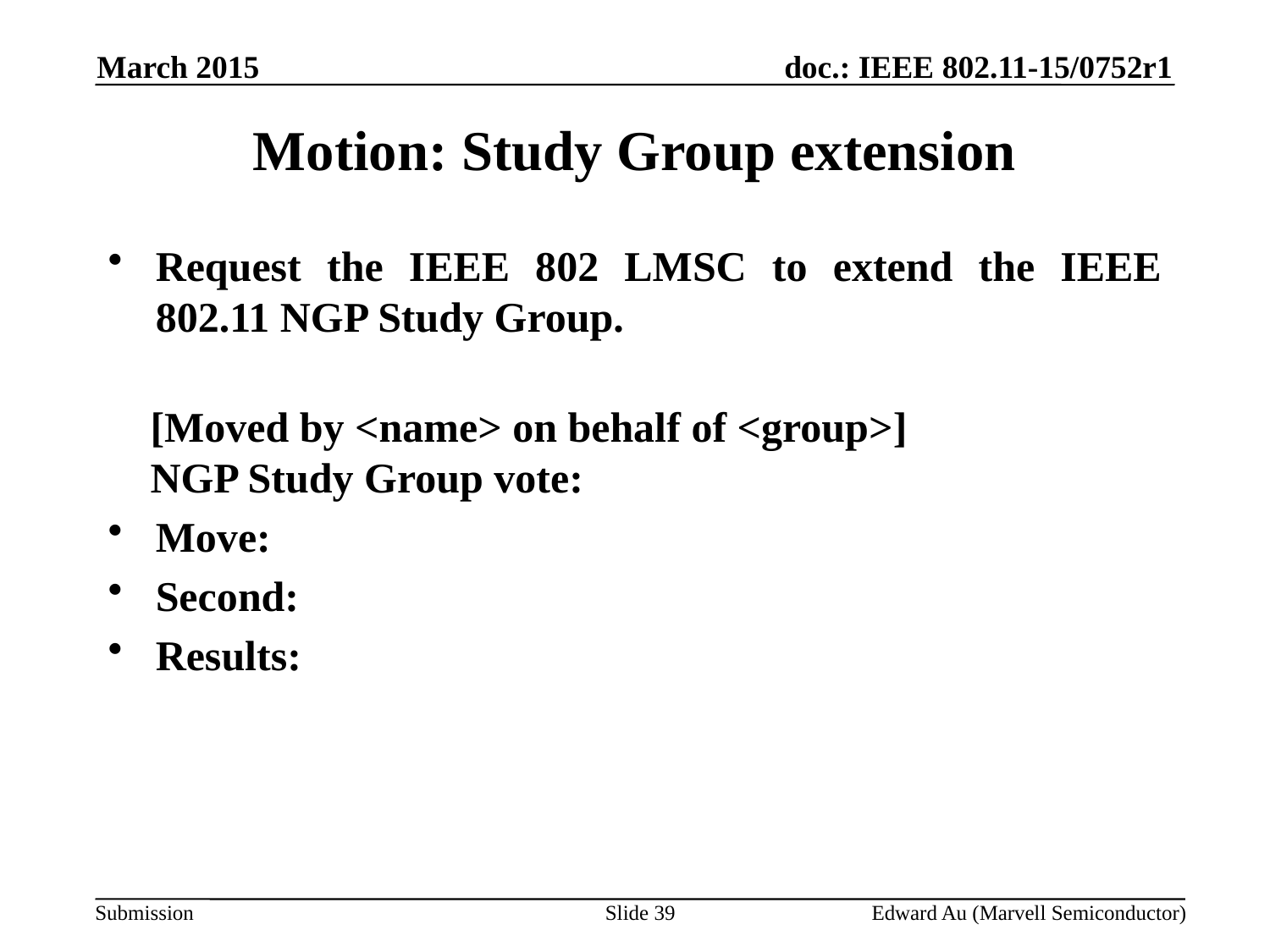

March 2015
Motion: Study Group extension
Request the IEEE 802 LMSC to extend the IEEE 802.11 NGP Study Group.

    [Moved by <name> on behalf of <group>]
    NGP Study Group vote:
Move:
Second:
Results:

Slide 39
Edward Au (Marvell Semiconductor)